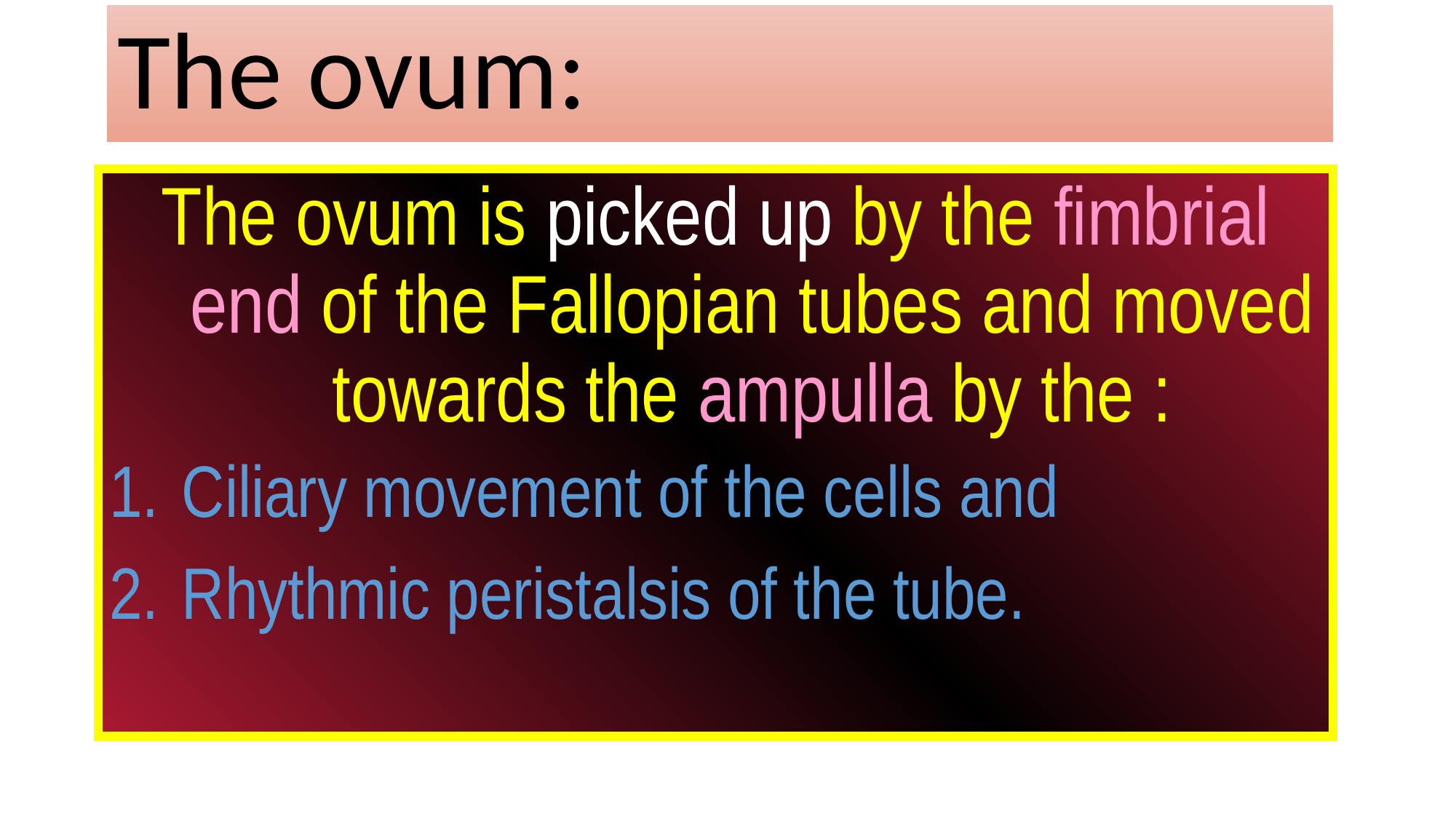

# The ovum:
The ovum is picked up by the fimbrial end of the Fallopian tubes and moved towards the ampulla by the :
Ciliary movement of the cells and
Rhythmic peristalsis of the tube.